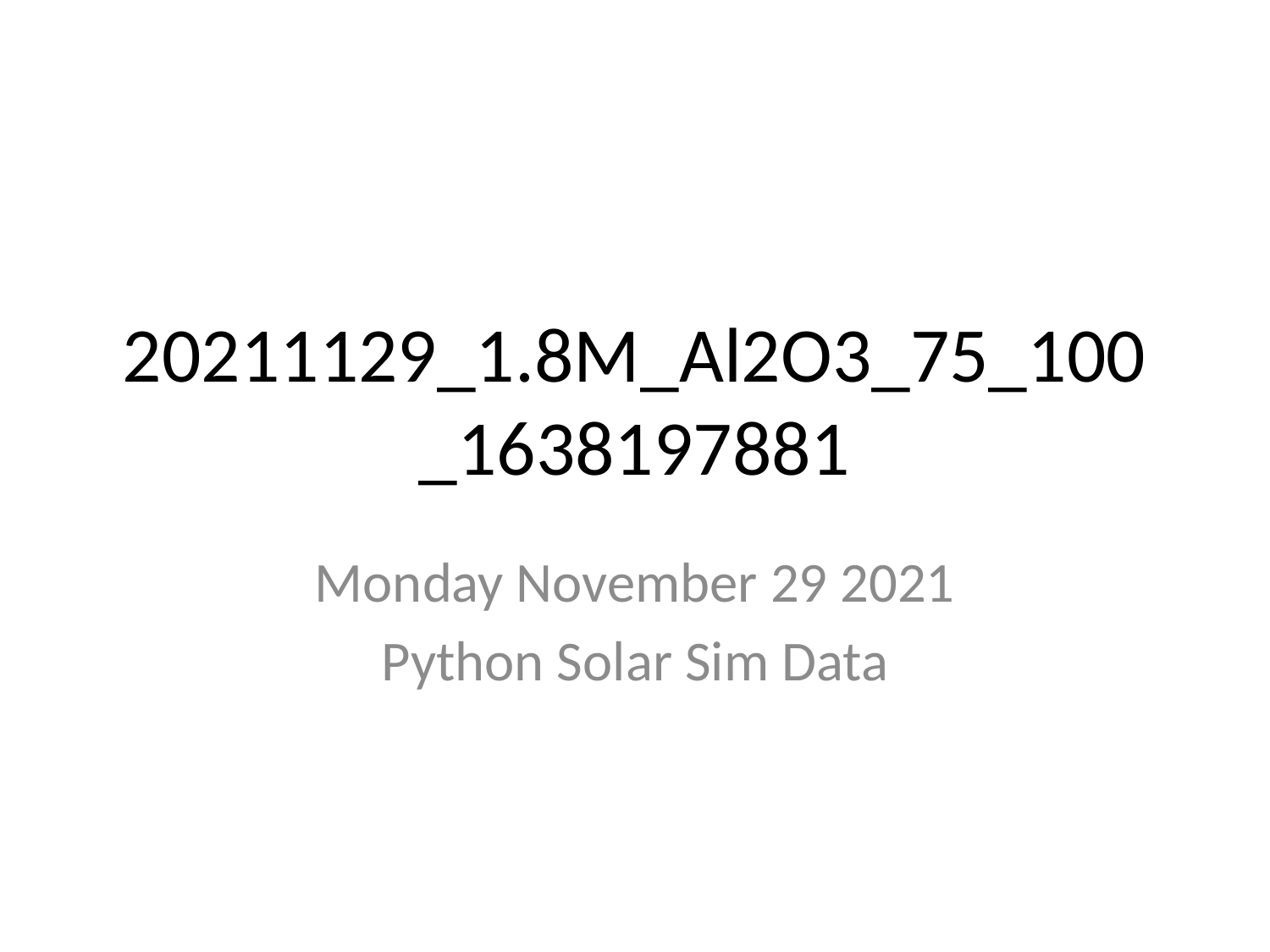

# 20211129_1.8M_Al2O3_75_100_1638197881
Monday November 29 2021
Python Solar Sim Data